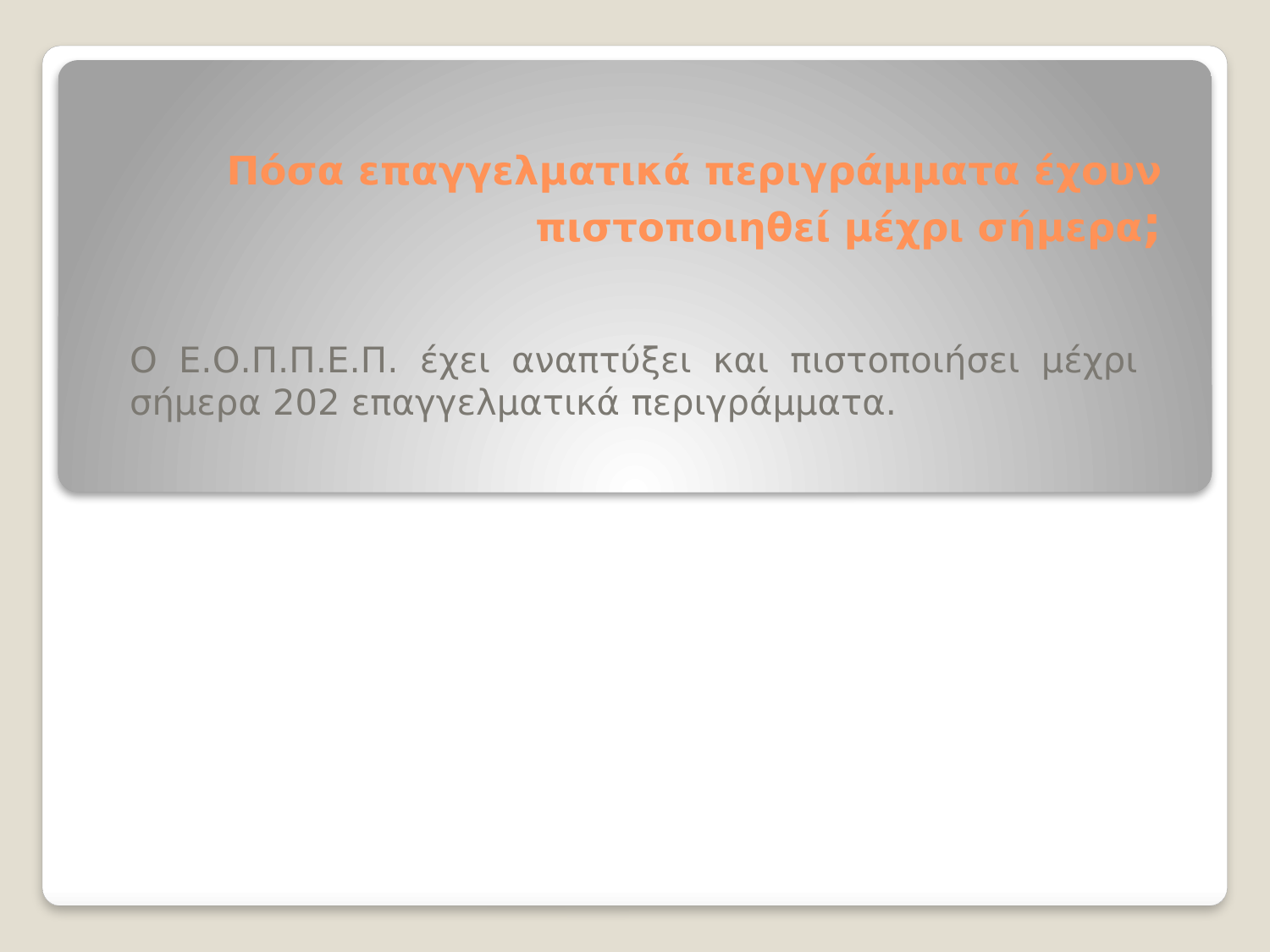

# Πόσα επαγγελματικά περιγράμματα έχουν πιστοποιηθεί μέχρι σήμερα;
Ο Ε.Ο.Π.Π.Ε.Π. έχει αναπτύξει και πιστοποιήσει μέχρι σήμερα 202 επαγγελματικά περιγράμματα.